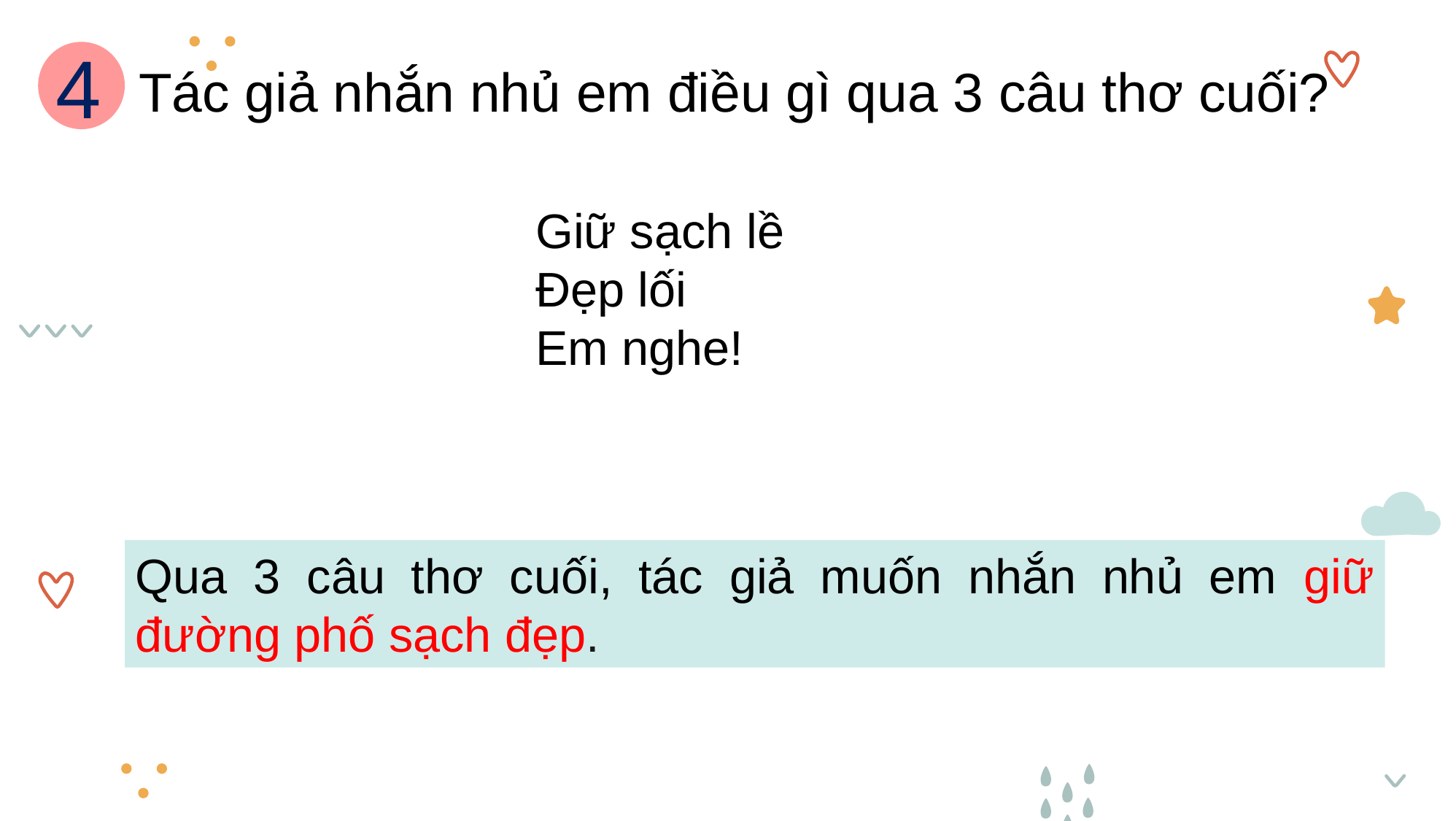

4
Tác giả nhắn nhủ em điều gì qua 3 câu thơ cuối?
Giữ sạch lề
Đẹp lối
Em nghe!
Qua 3 câu thơ cuối, tác giả muốn nhắn nhủ em giữ đường phố sạch đẹp.